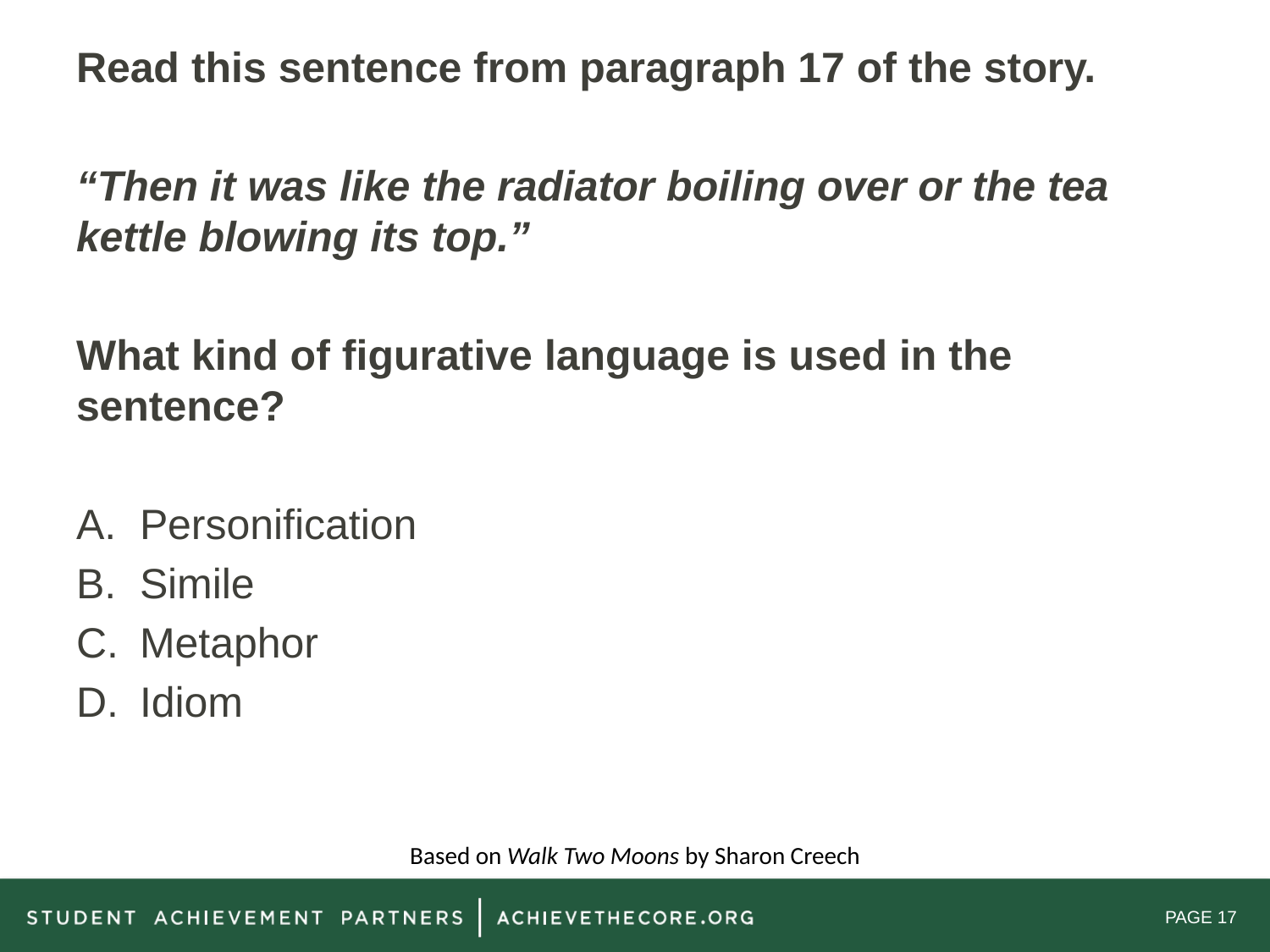

Read this sentence from paragraph 17 of the story.

“Then it was like the radiator boiling over or the tea kettle blowing its top.”

What kind of figurative language is used in the sentence?

Personification
Simile
Metaphor
Idiom

Based on Walk Two Moons by Sharon Creech